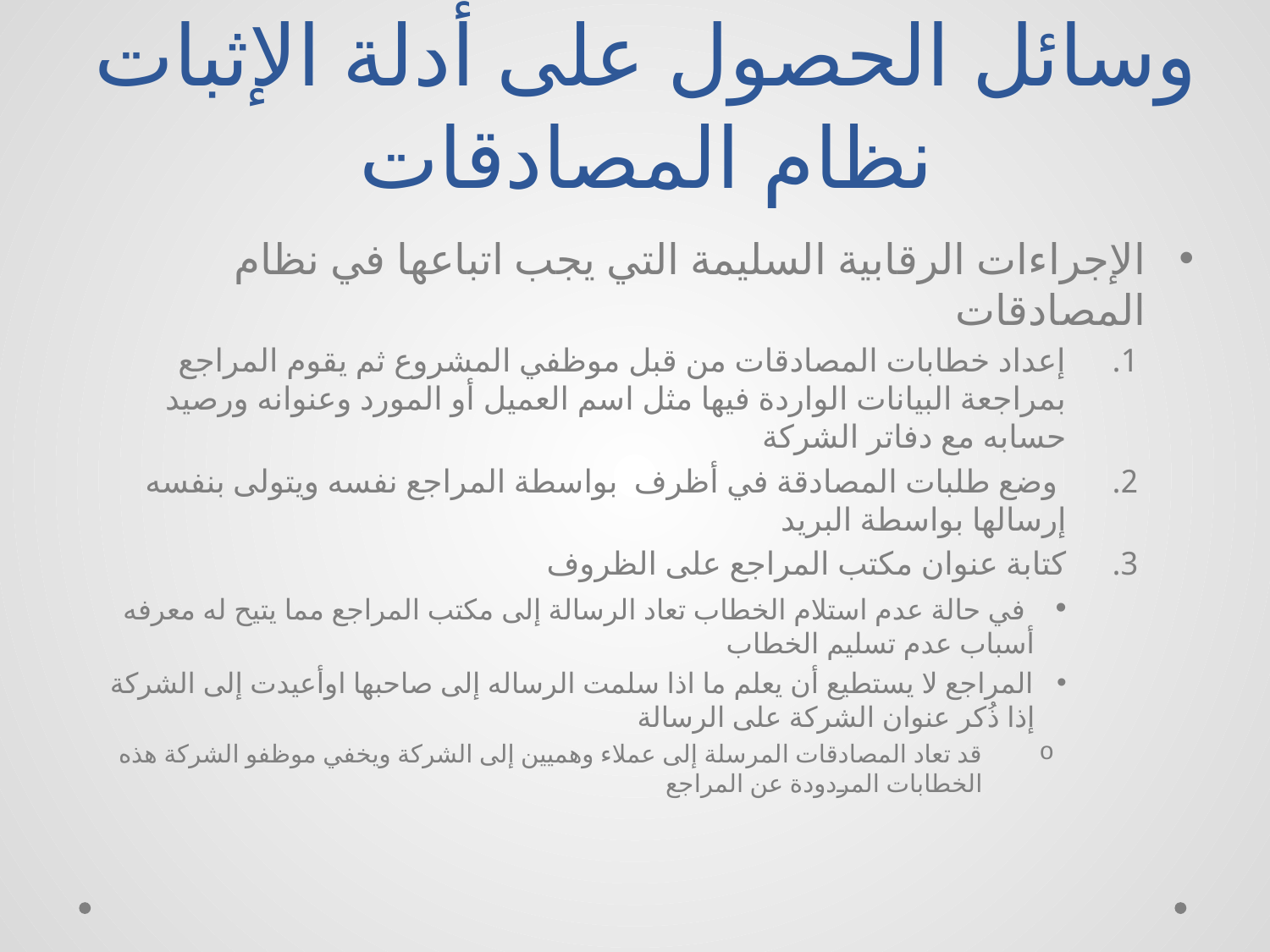

# وسائل الحصول على أدلة الإثبات نظام المصادقات
الإجراءات الرقابية السليمة التي يجب اتباعها في نظام المصادقات
إعداد خطابات المصادقات من قبل موظفي المشروع ثم يقوم المراجع بمراجعة البيانات الواردة فيها مثل اسم العميل أو المورد وعنوانه ورصيد حسابه مع دفاتر الشركة
 وضع طلبات المصادقة في أظرف  بواسطة المراجع نفسه ويتولى بنفسه إرسالها بواسطة البريد
كتابة عنوان مكتب المراجع على الظروف
 في حالة عدم استلام الخطاب تعاد الرسالة إلى مكتب المراجع مما يتيح له معرفه أسباب عدم تسليم الخطاب
المراجع لا يستطيع أن يعلم ما اذا سلمت الرساله إلى صاحبها اوأعيدت إلى الشركة إذا ذُكر عنوان الشركة على الرسالة
قد تعاد المصادقات المرسلة إلى عملاء وهميين إلى الشركة ويخفي موظفو الشركة هذه الخطابات المردودة عن المراجع